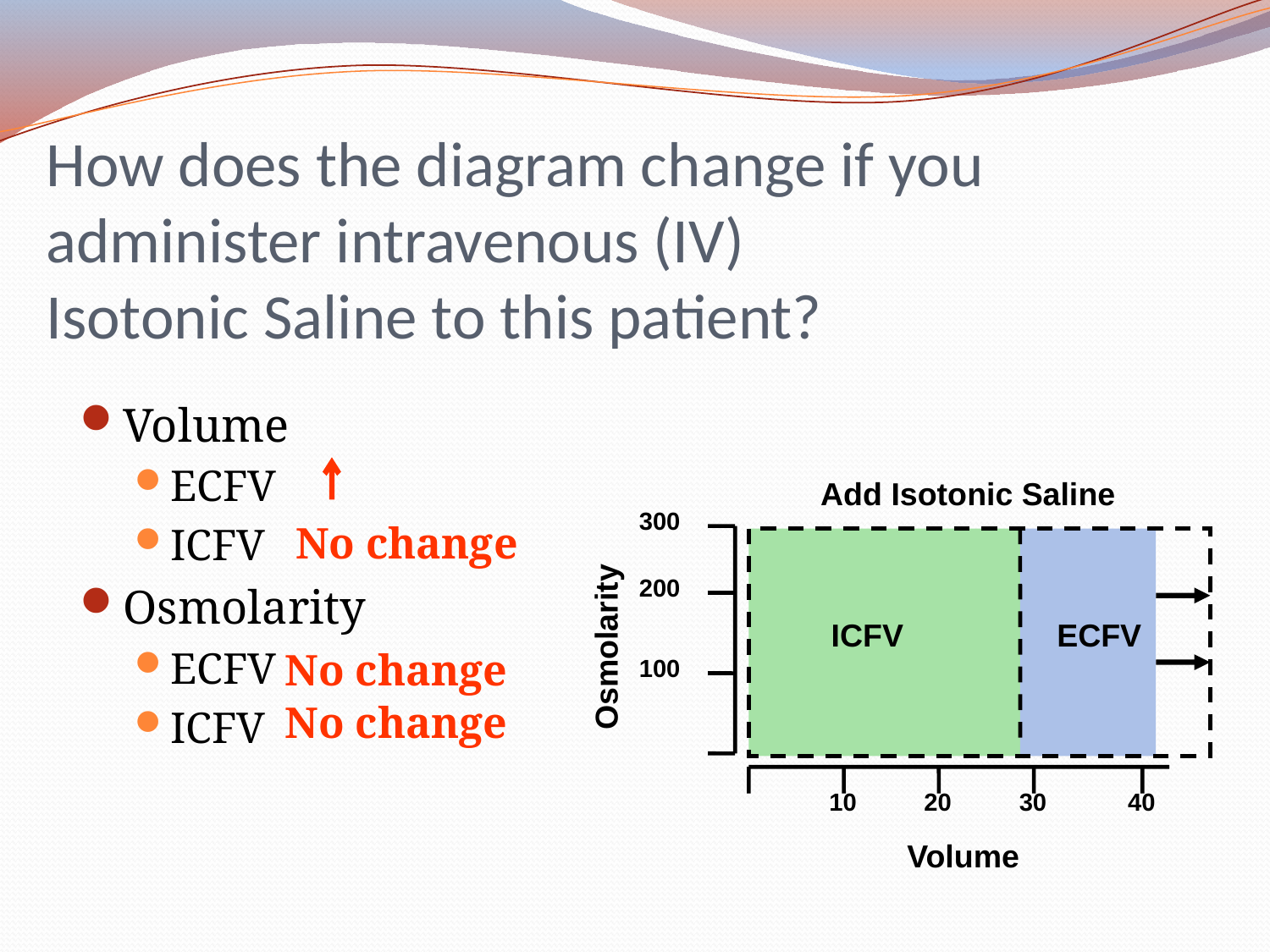

# How does the diagram change if you administer intravenous (IV) Isotonic Saline to this patient?
Volume
ECFV
ICFV
Osmolarity
ECFV
ICFV

Add Isotonic Saline
300
No change

200

ICFV
ECFV
Osmolarity
No change
100

No change

10
20
30
40
Volume